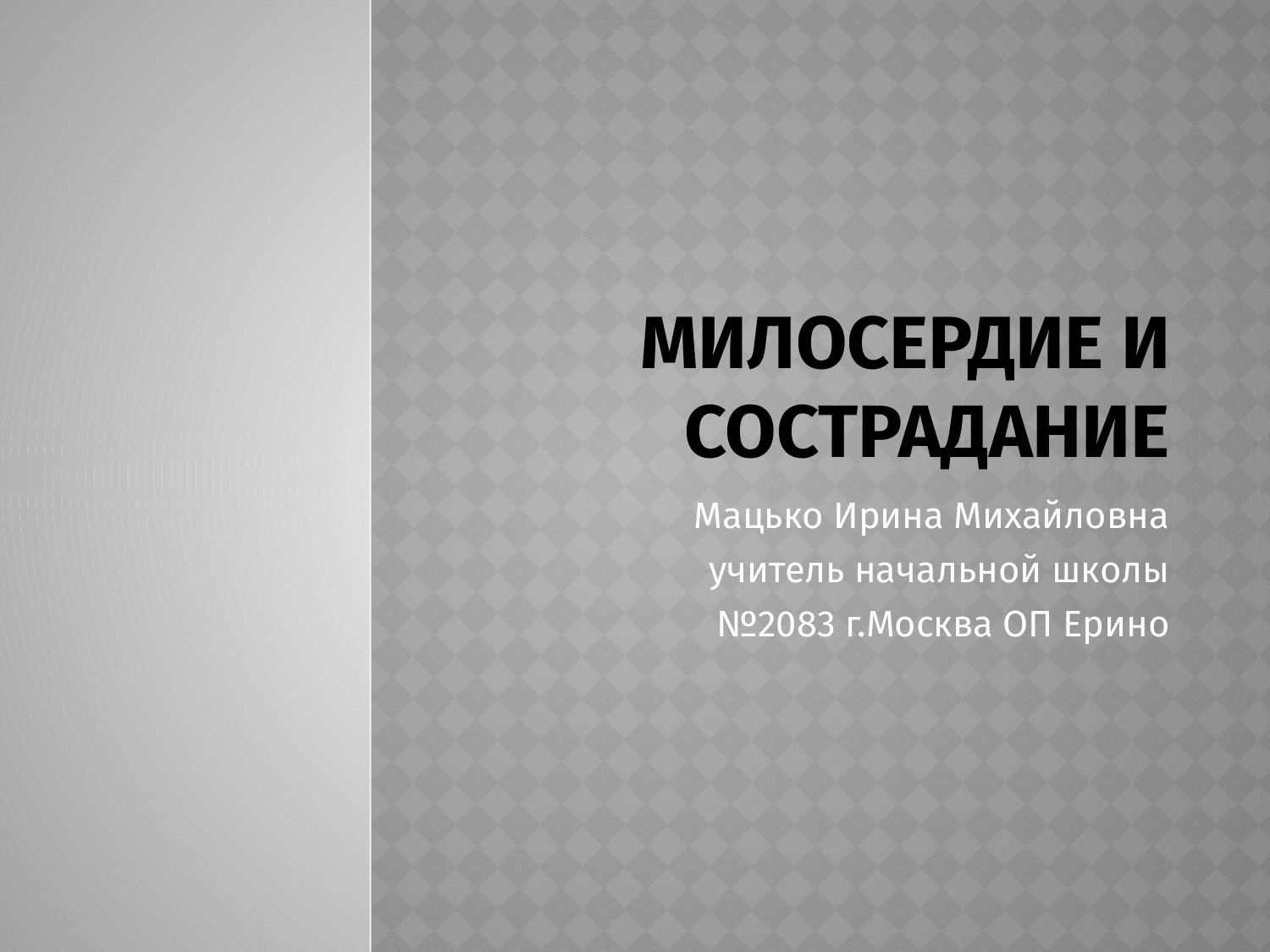

# Милосердие и сострадание
Мацько Ирина Михайловна
учитель начальной школы
№2083 г.Москва ОП Ерино